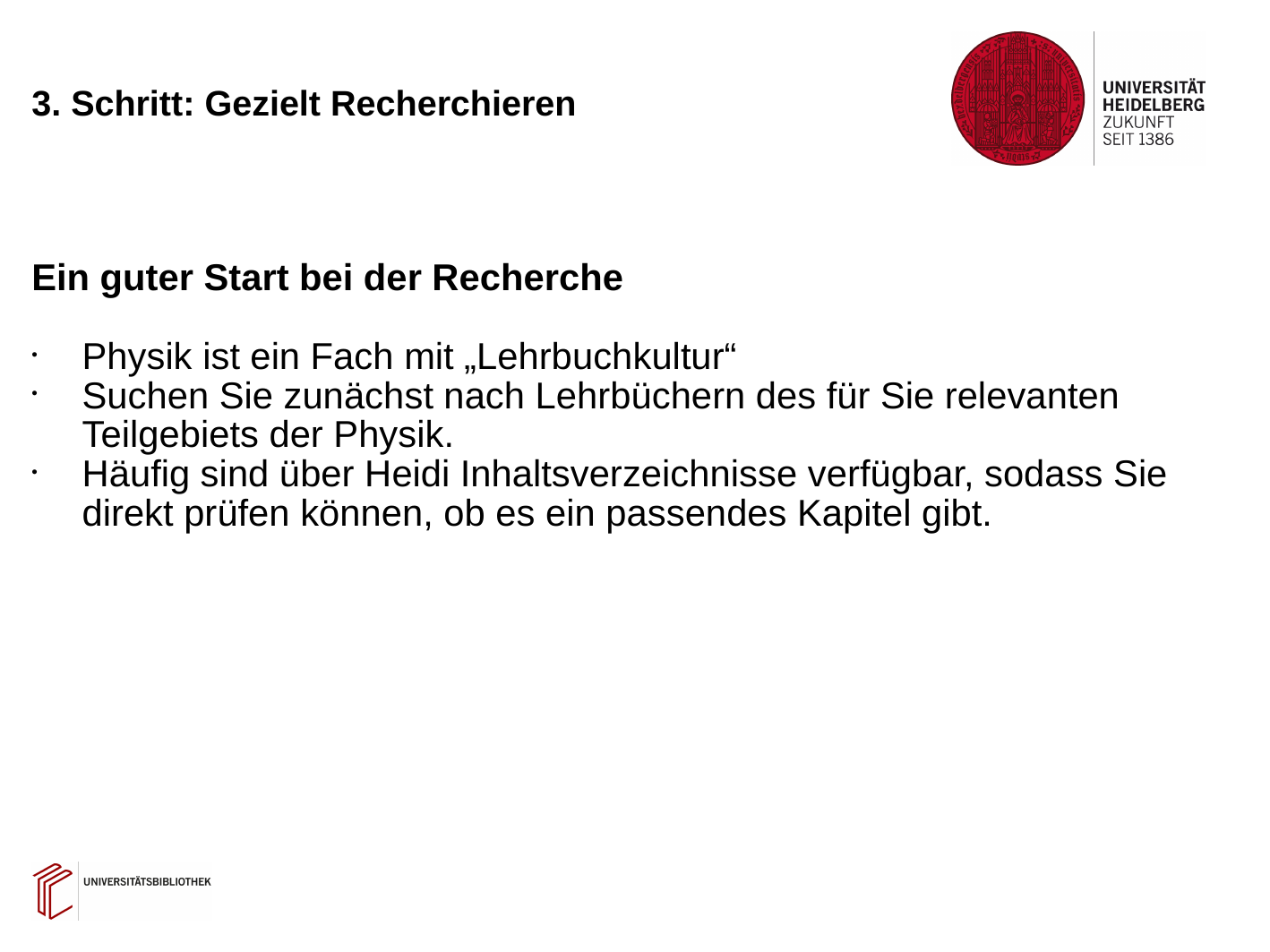

# 3. Schritt: Gezielt Recherchieren
Ein guter Start bei der Recherche

Physik ist ein Fach mit „Lehrbuchkultur“
Suchen Sie zunächst nach Lehrbüchern des für Sie relevanten Teilgebiets der Physik.
Häufig sind über Heidi Inhaltsverzeichnisse verfügbar, sodass Sie direkt prüfen können, ob es ein passendes Kapitel gibt.